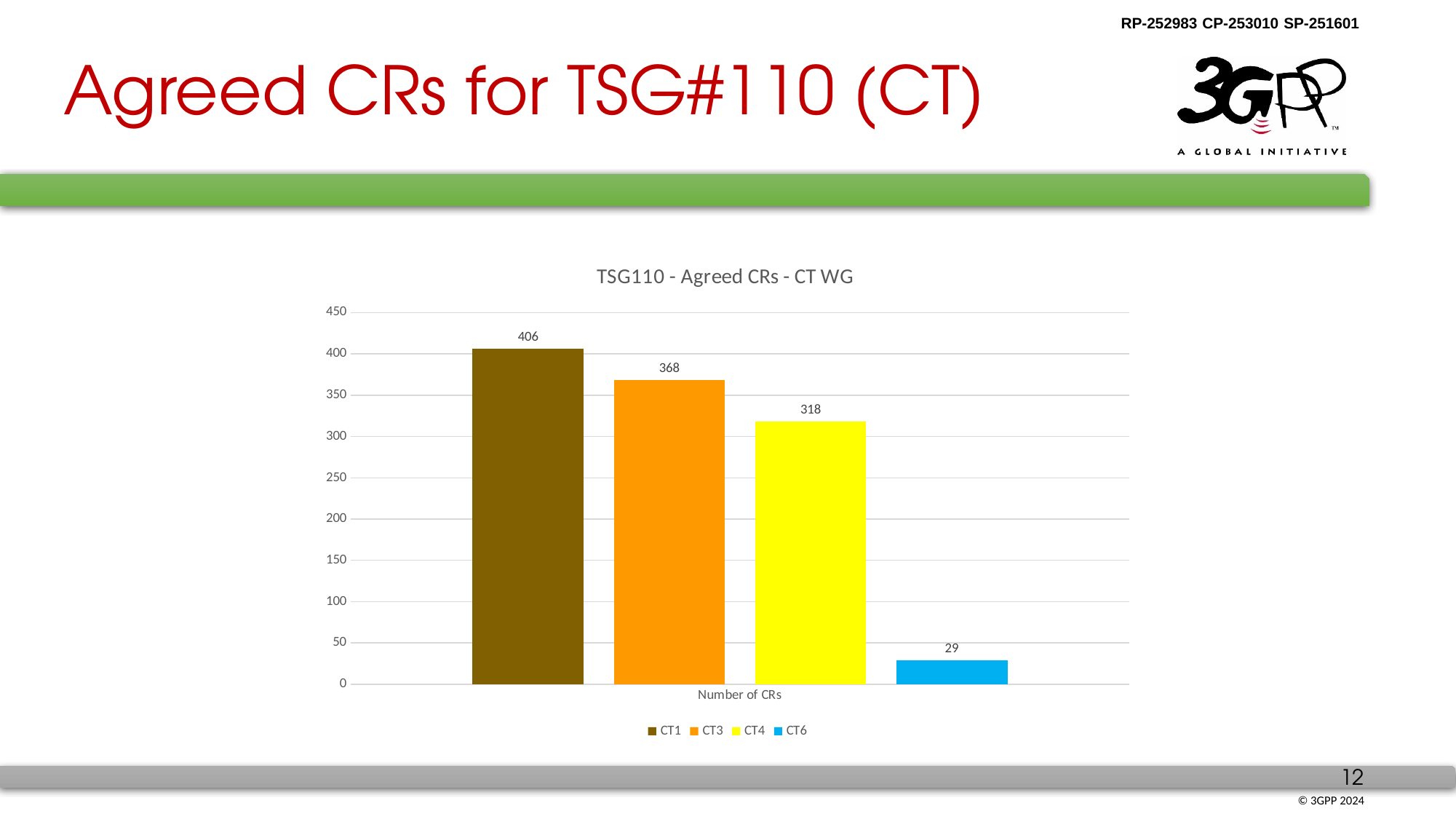

# Agreed CRs for TSG#110 (CT)

### Chart: TSG110 - Agreed CRs - CT WG

| Category | CT1 | CT3 | CT4 | CT6 |
|---|---|---|---|---|
| Number of CRs | 406.0 | 368.0 | 318.0 | 29.0 |